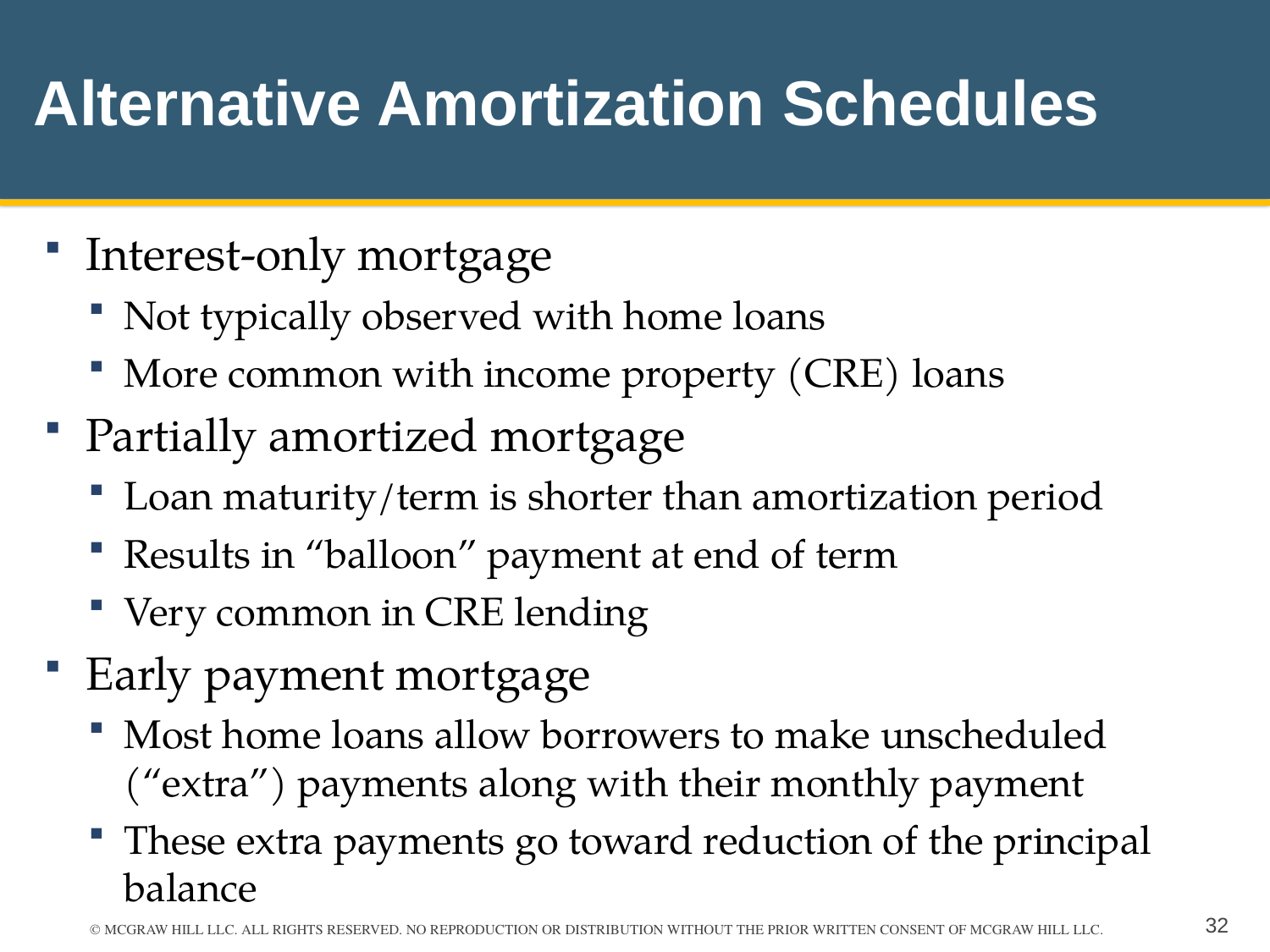

# Alternative Amortization Schedules
Interest-only mortgage
Not typically observed with home loans
More common with income property (CRE) loans
Partially amortized mortgage
Loan maturity/term is shorter than amortization period
Results in “balloon” payment at end of term
Very common in CRE lending
Early payment mortgage
Most home loans allow borrowers to make unscheduled (“extra”) payments along with their monthly payment
These extra payments go toward reduction of the principal balance
© MCGRAW HILL LLC. ALL RIGHTS RESERVED. NO REPRODUCTION OR DISTRIBUTION WITHOUT THE PRIOR WRITTEN CONSENT OF MCGRAW HILL LLC.
32